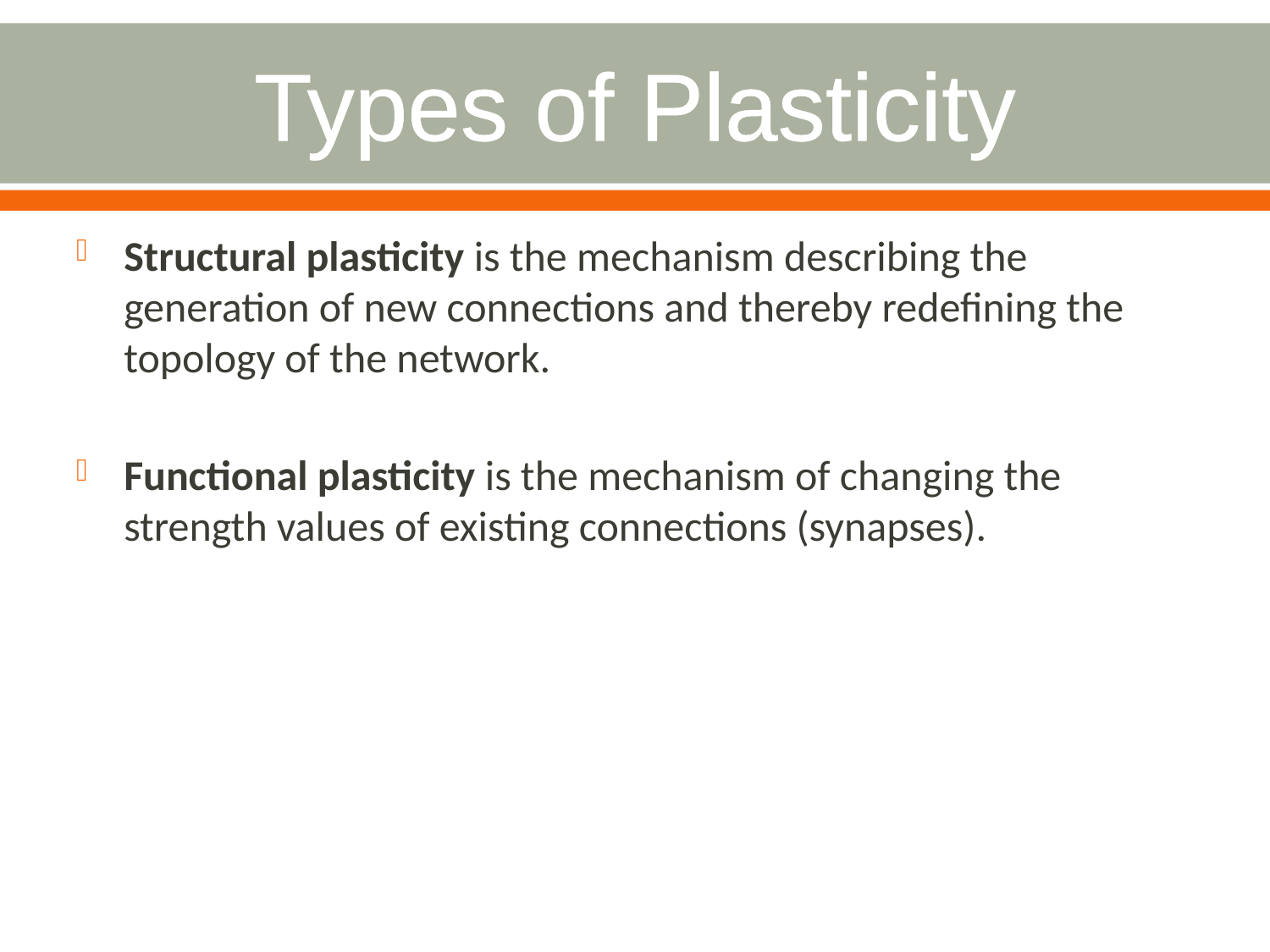

# Types of Plasticity
Structural plasticity is the mechanism describing the generation of new connections and thereby redefining the topology of the network.

Functional plasticity is the mechanism of changing the strength values of existing connections (synapses).